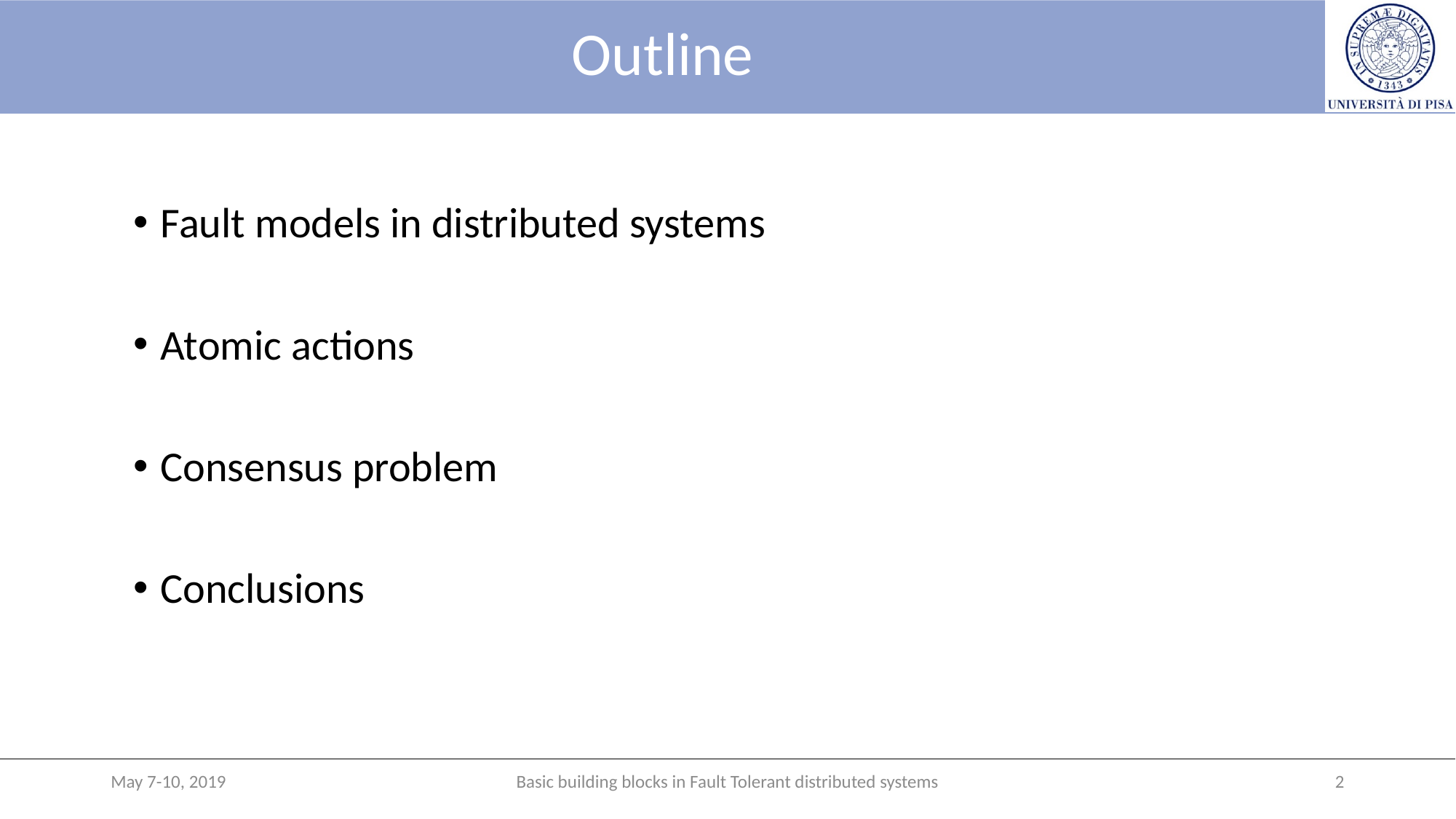

# Outline
Fault models in distributed systems

Atomic actions

Consensus problem

Conclusions
May 7-10, 2019
Basic building blocks in Fault Tolerant distributed systems
2